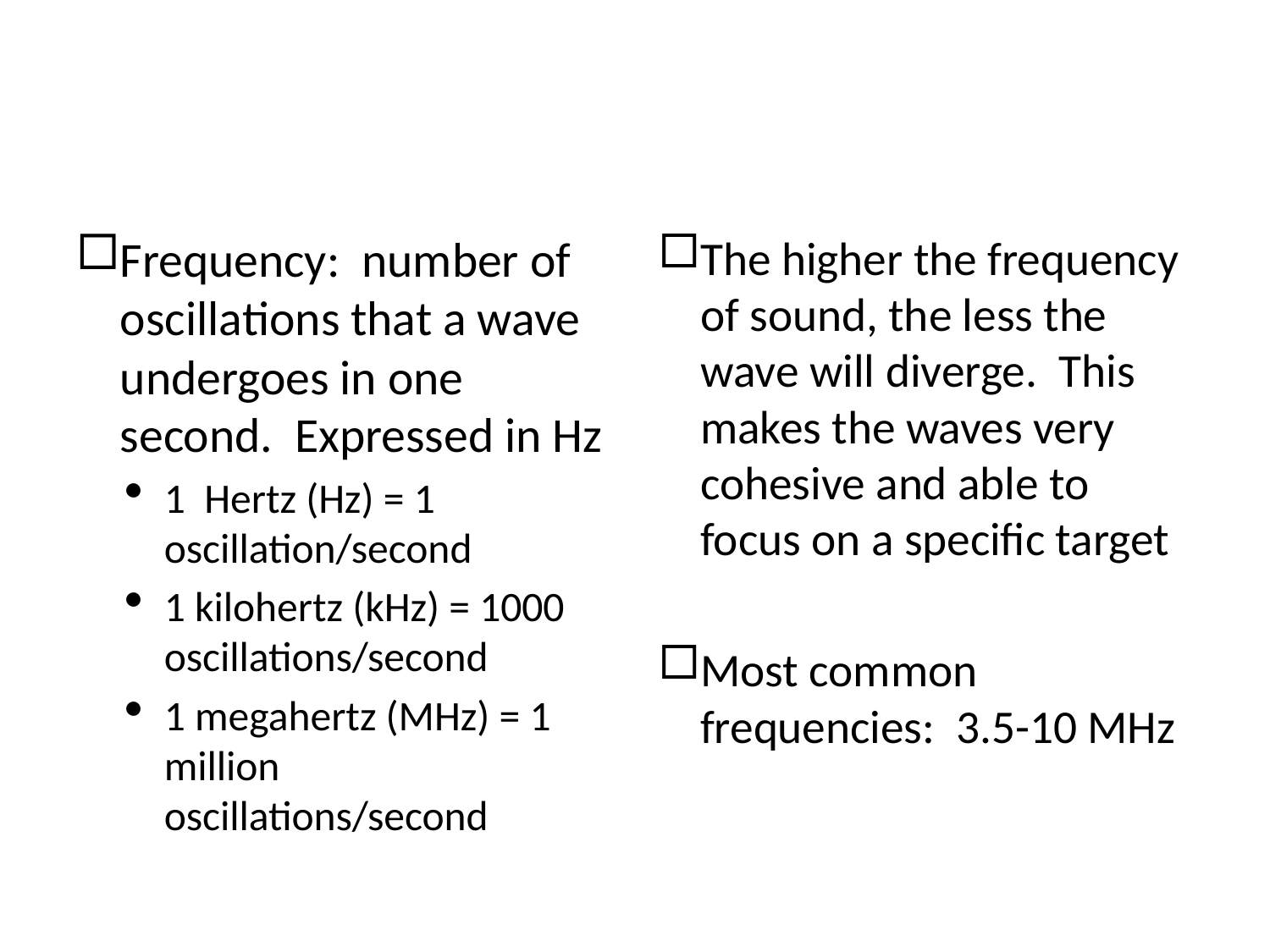

#
Frequency:  number of oscillations that a wave undergoes in one second.  Expressed in Hz
1  Hertz (Hz) = 1 oscillation/second
1 kilohertz (kHz) = 1000 oscillations/second
1 megahertz (MHz) = 1 million oscillations/second
The higher the frequency of sound, the less the wave will diverge.  This makes the waves very cohesive and able to focus on a specific target

Most common frequencies:  3.5-10 MHz